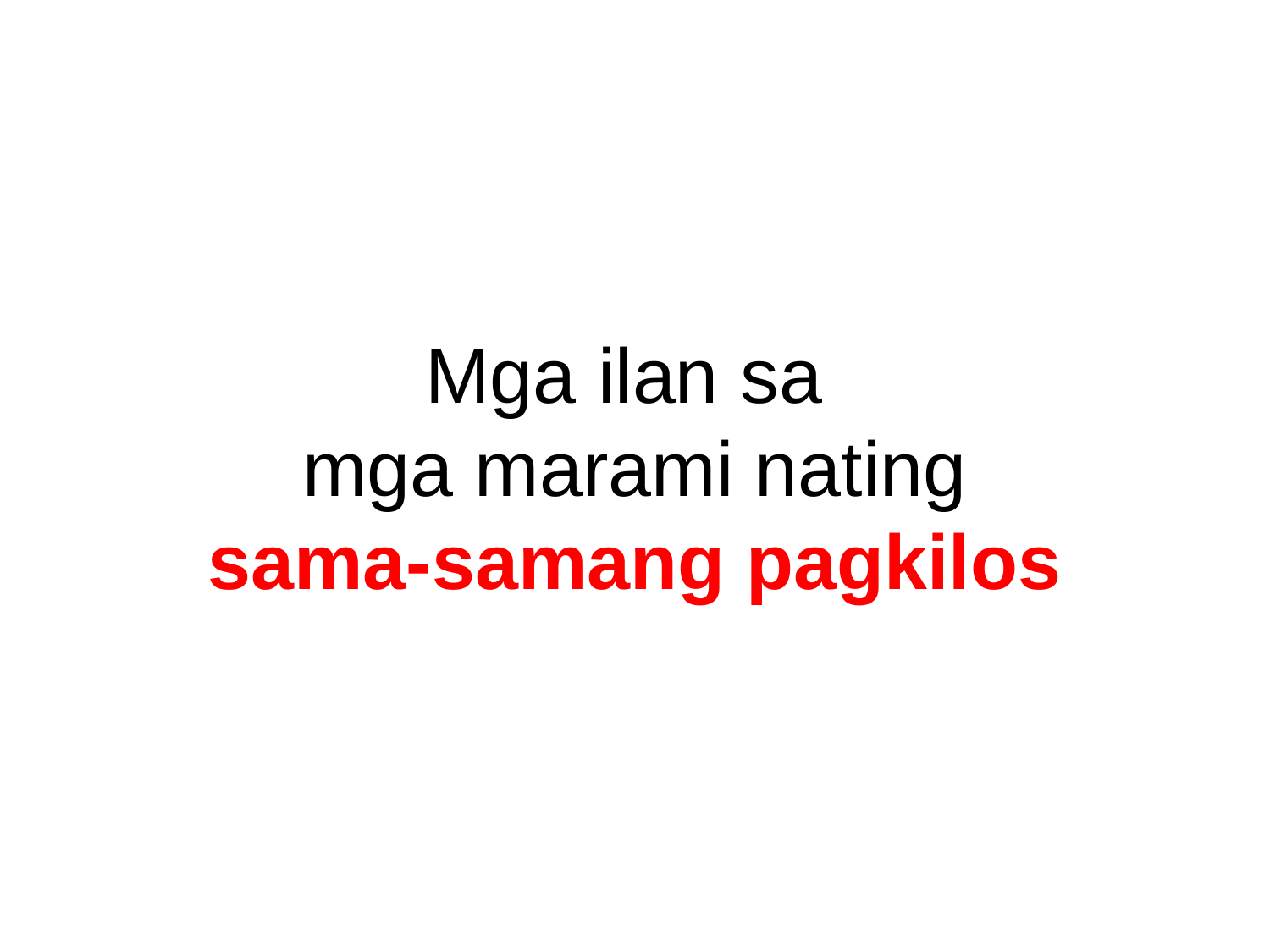

# Mga ilan sa mga marami nating sama-samang pagkilos